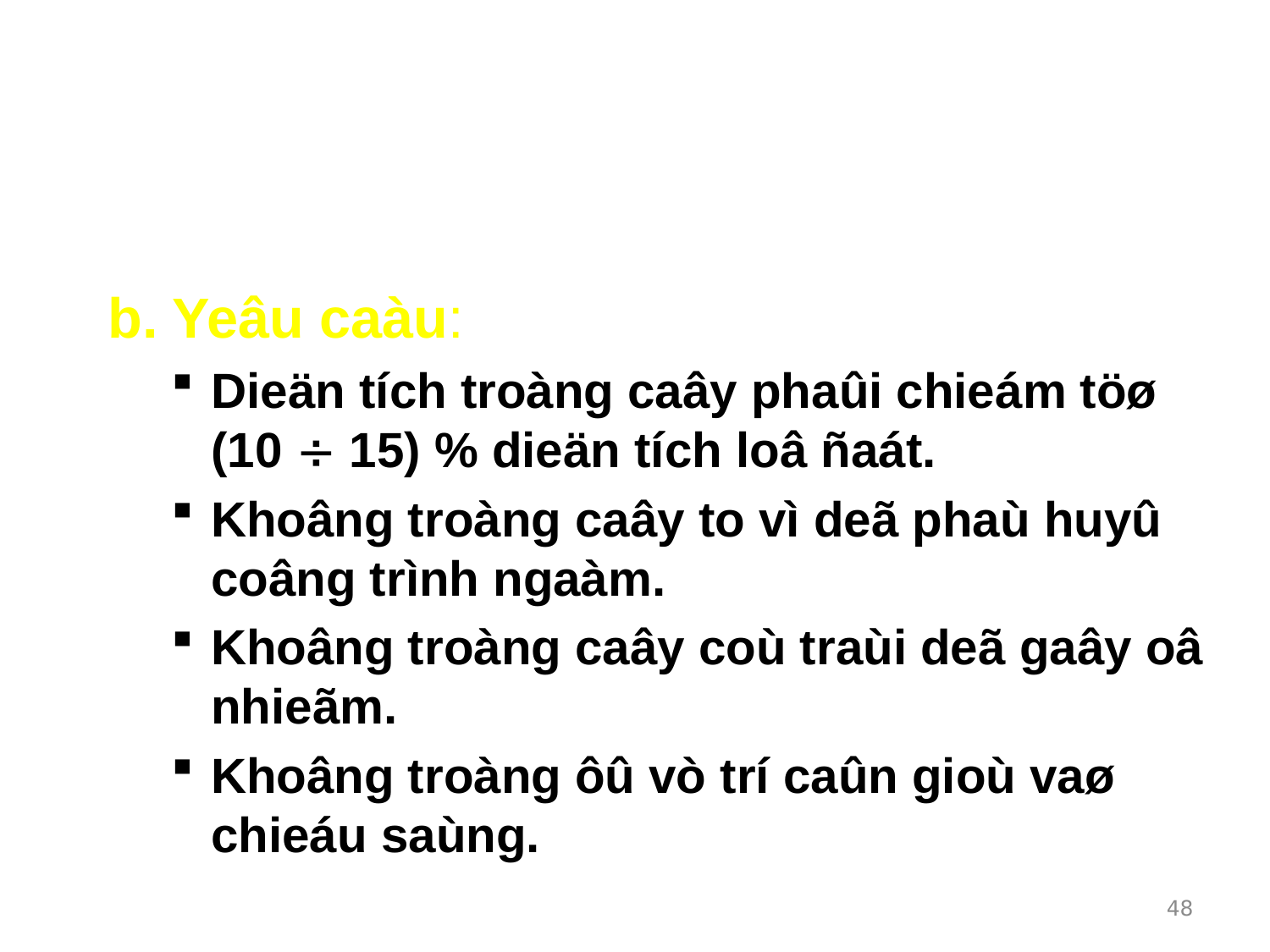

b. Yeâu caàu:
Dieän tích troàng caây phaûi chieám töø (10 ÷ 15) % dieän tích loâ ñaát.
Khoâng troàng caây to vì deã phaù huyû coâng trình ngaàm.
Khoâng troàng caây coù traùi deã gaây oâ nhieãm.
Khoâng troàng ôû vò trí caûn gioù vaø chieáu saùng.

48